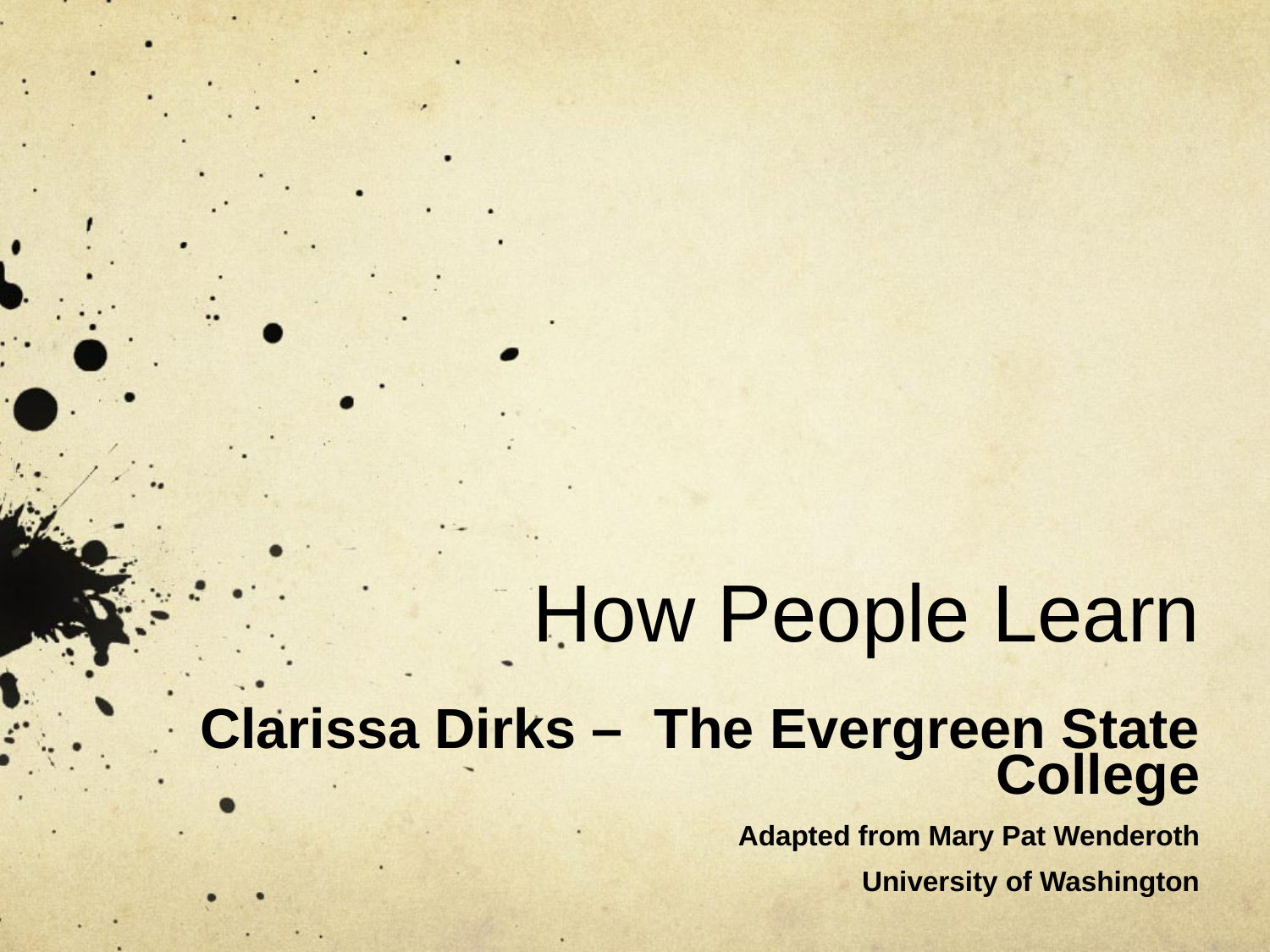

# How People Learn
Clarissa Dirks –  The Evergreen State College
Adapted from Mary Pat Wenderoth
University of Washington